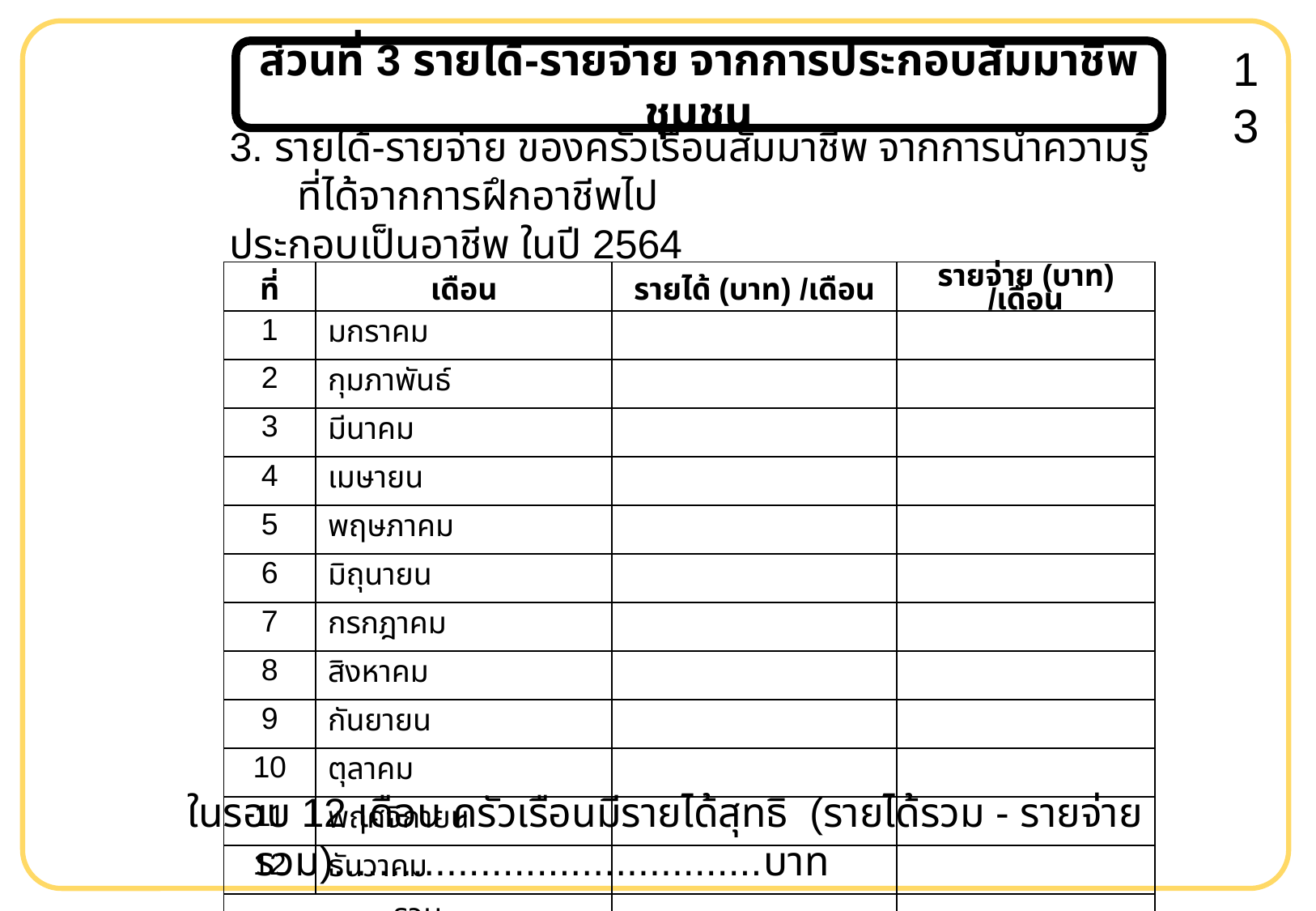

13
ส่วนที่ 3 รายได้-รายจ่าย จากการประกอบสัมมาชีพชุมชน

3. รายได้-รายจ่าย ของครัวเรือนสัมมาชีพ จากการนำความรู้ที่ได้จากการฝึกอาชีพไป
ประกอบเป็นอาชีพ ในปี 2564
| ที่ | เดือน | รายได้ (บาท) /เดือน | รายจ่าย (บาท) /เดือน |
| --- | --- | --- | --- |
| 1 | มกราคม |  |  |
| 2 | กุมภาพันธ์ |  |  |
| 3 | มีนาคม |  |  |
| 4 | เมษายน |  |  |
| 5 | พฤษภาคม |  |  |
| 6 | มิถุนายน |  |  |
| 7 | กรกฎาคม |  |  |
| 8 | สิงหาคม |  |  |
| 9 | กันยายน |  |  |
| 10 | ตุลาคม |  |  |
| 11 | พฤศจิกายน |  |  |
| 12 | ธันวาคม |  |  |
| รวม |  |  |  |

ในรอบ 12 เดือน ครัวเรือนมีรายได้สุทธิ  (รายได้รวม - รายจ่ายรวม)......................................บาท